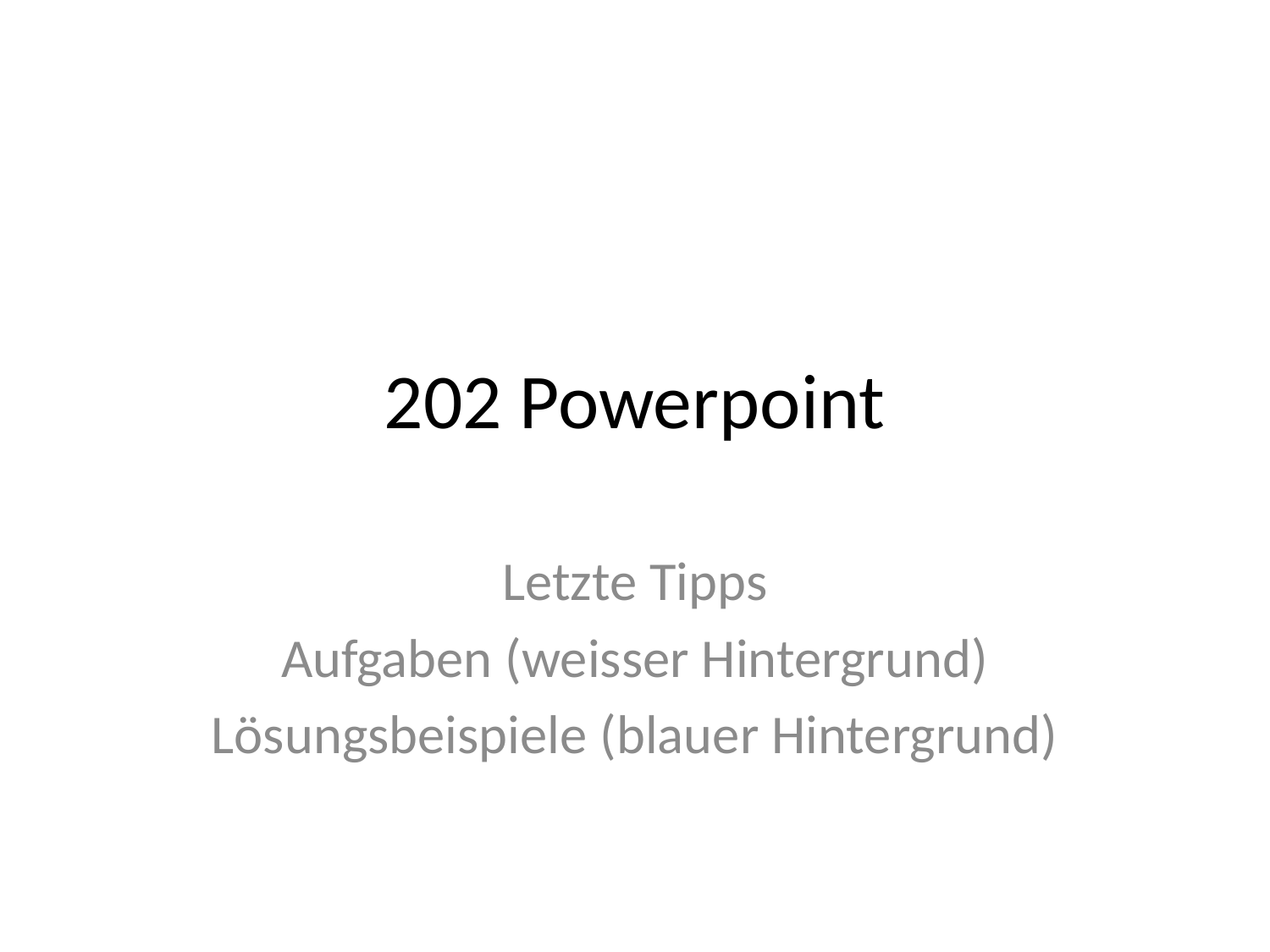

# 202 Powerpoint
Letzte Tipps
Aufgaben (weisser Hintergrund)
Lösungsbeispiele (blauer Hintergrund)